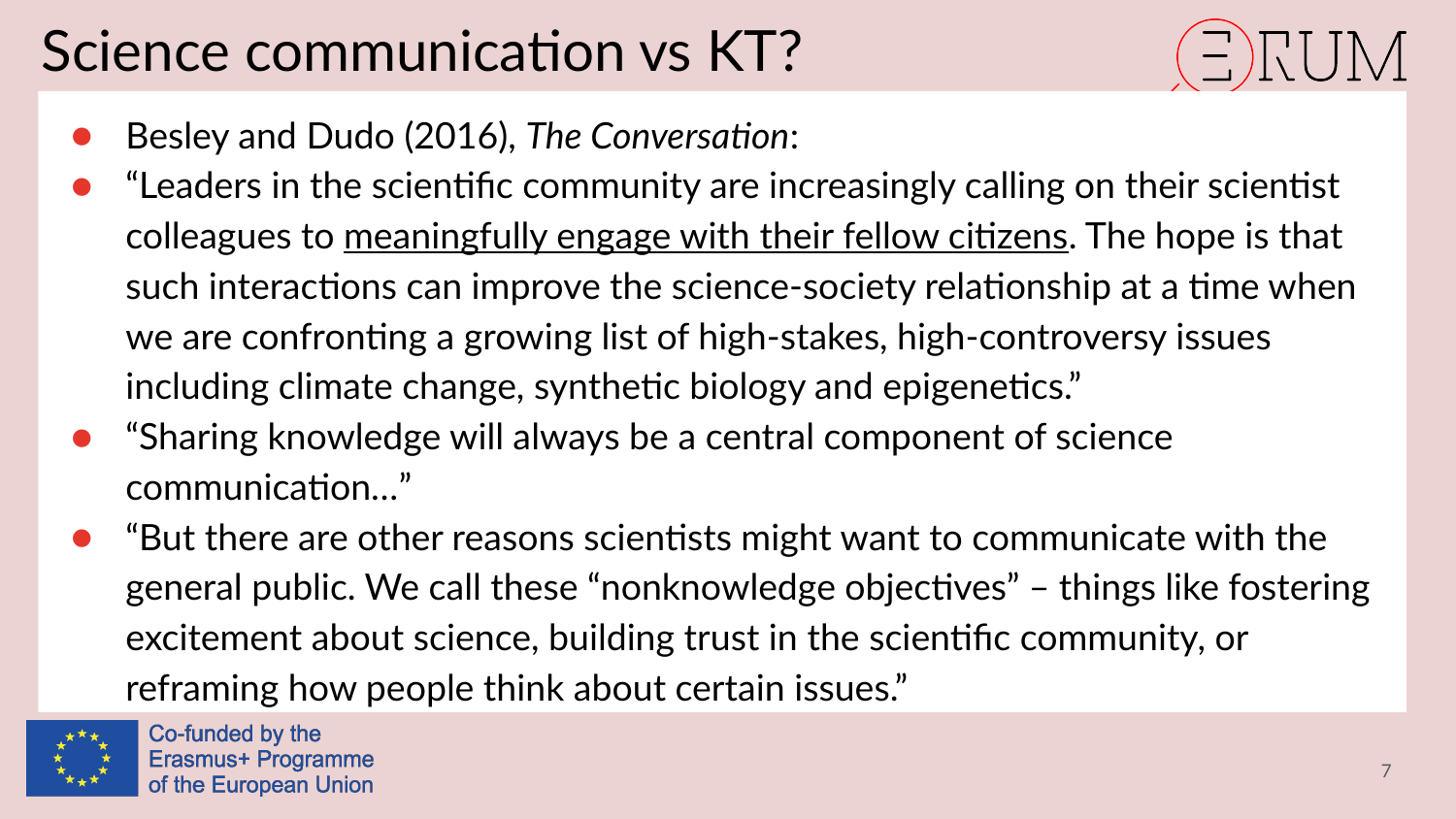

# Science communication vs KT?
Besley and Dudo (2016), The Conversation:
“Leaders in the scientific community are increasingly calling on their scientist colleagues to meaningfully engage with their fellow citizens. The hope is that such interactions can improve the science-society relationship at a time when we are confronting a growing list of high-stakes, high-controversy issues including climate change, synthetic biology and epigenetics.”
“Sharing knowledge will always be a central component of science communication…”
“But there are other reasons scientists might want to communicate with the general public. We call these “nonknowledge objectives” – things like fostering excitement about science, building trust in the scientific community, or reframing how people think about certain issues.”
7